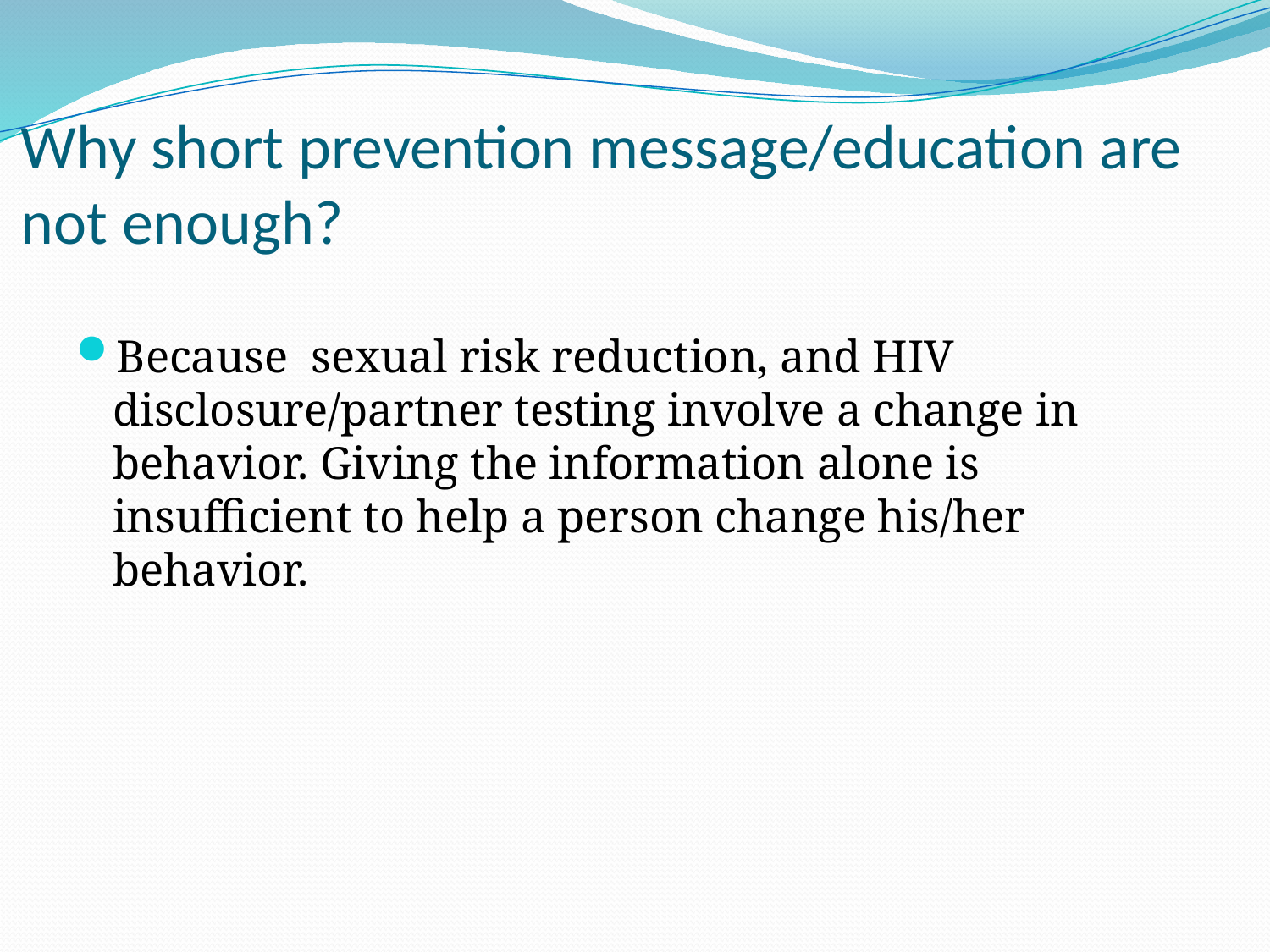

# Why short prevention message/education are not enough?
Because  sexual risk reduction, and HIV disclosure/partner testing involve a change in behavior. Giving the information alone is insufficient to help a person change his/her behavior.